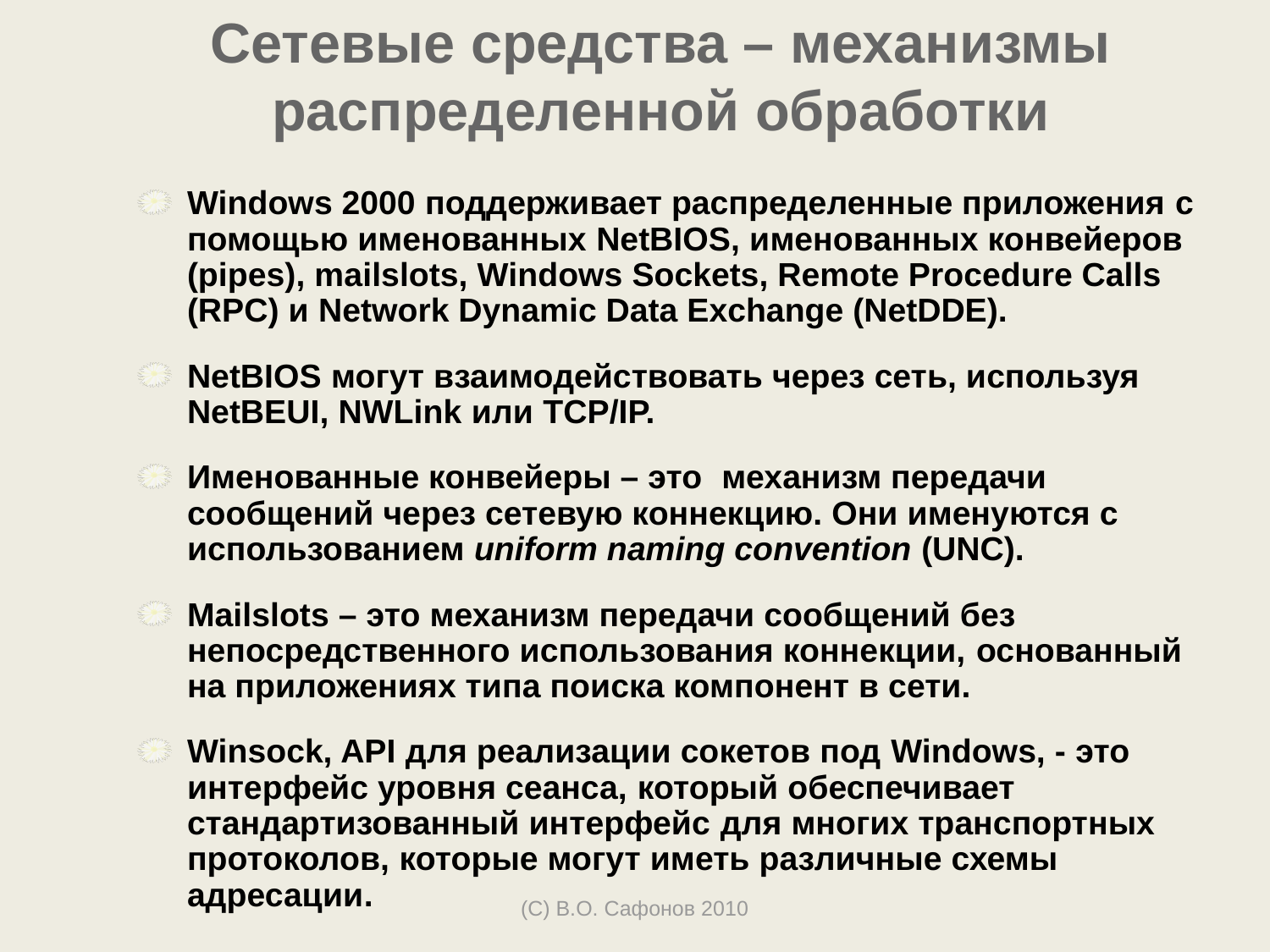

# Сетевые средства – механизмы распределенной обработки
Windows 2000 поддерживает распределенные приложения с помощью именованных NetBIOS, именованных конвейеров (pipes), mailslots, Windows Sockets, Remote Procedure Calls (RPC) и Network Dynamic Data Exchange (NetDDE).
NetBIOS могут взаимодействовать через сеть, используя NetBEUI, NWLink или TCP/IP.
Именованные конвейеры – это  механизм передачи сообщений через сетевую коннекцию. Они именуются с использованием uniform naming convention (UNC).
Mailslots – это механизм передачи сообщений без непосредственного использования коннекции, основанный на приложениях типа поиска компонент в сети.
Winsock, API для реализации сокетов под Windows, - это интерфейс уровня сеанса, который обеспечивает стандартизованный интерфейс для многих транспортных протоколов, которые могут иметь различные схемы адресации.
(С) В.О. Сафонов 2010